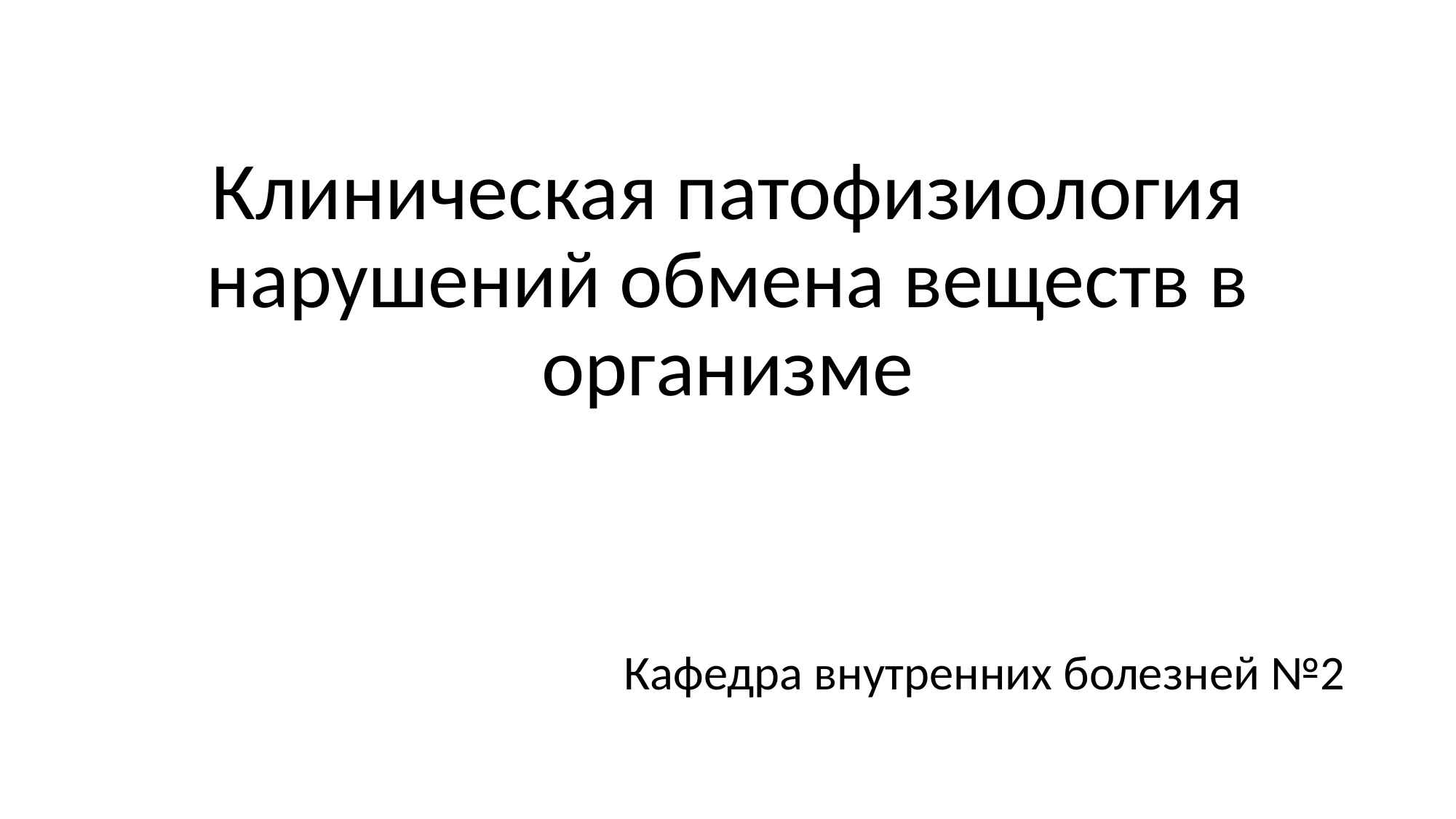

# Клиническая патофизиология нарушений обмена веществ в организме
Кафедра внутренних болезней №2